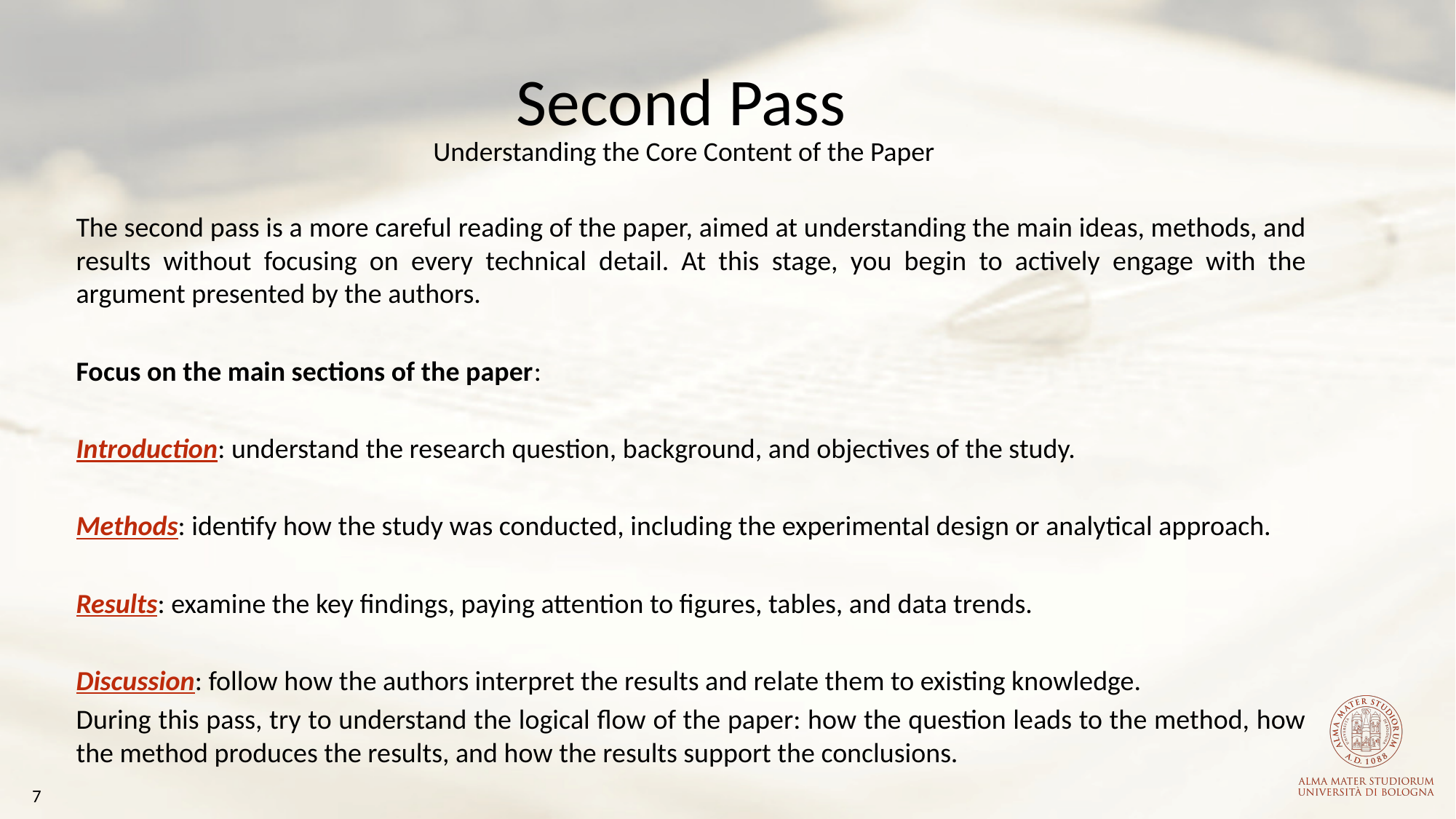

Second Pass
Understanding the Core Content of the Paper

The second pass is a more careful reading of the paper, aimed at understanding the main ideas, methods, and results without focusing on every technical detail. At this stage, you begin to actively engage with the argument presented by the authors.

Focus on the main sections of the paper:

Introduction: understand the research question, background, and objectives of the study.

Methods: identify how the study was conducted, including the experimental design or analytical approach.

Results: examine the key findings, paying attention to figures, tables, and data trends.

Discussion: follow how the authors interpret the results and relate them to existing knowledge.
During this pass, try to understand the logical flow of the paper: how the question leads to the method, how the method produces the results, and how the results support the conclusions.